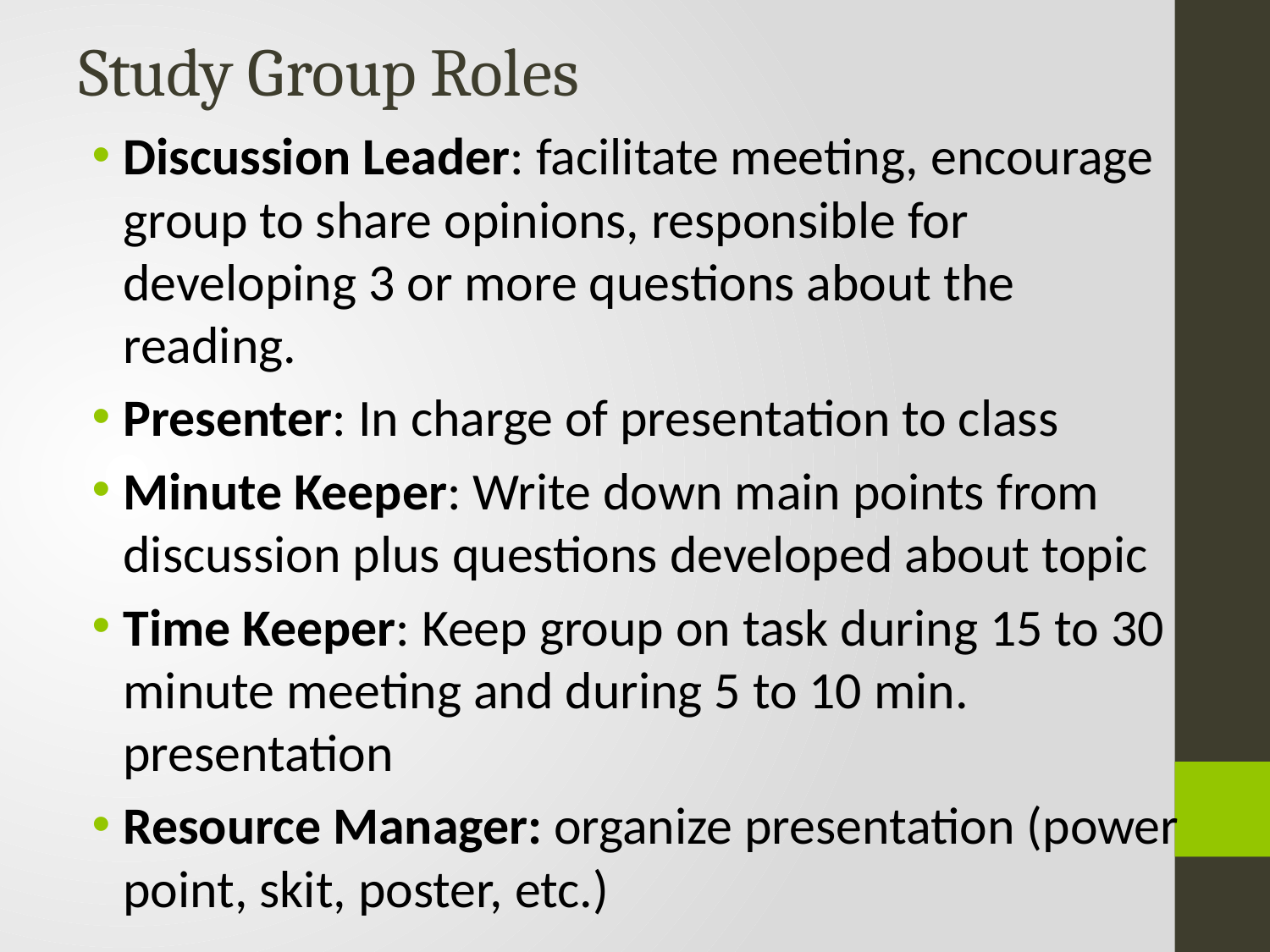

# Study Group Roles
Discussion Leader: facilitate meeting, encourage group to share opinions, responsible for developing 3 or more questions about the reading.
Presenter: In charge of presentation to class
Minute Keeper: Write down main points from discussion plus questions developed about topic
Time Keeper: Keep group on task during 15 to 30 minute meeting and during 5 to 10 min. presentation
Resource Manager: organize presentation (power point, skit, poster, etc.)